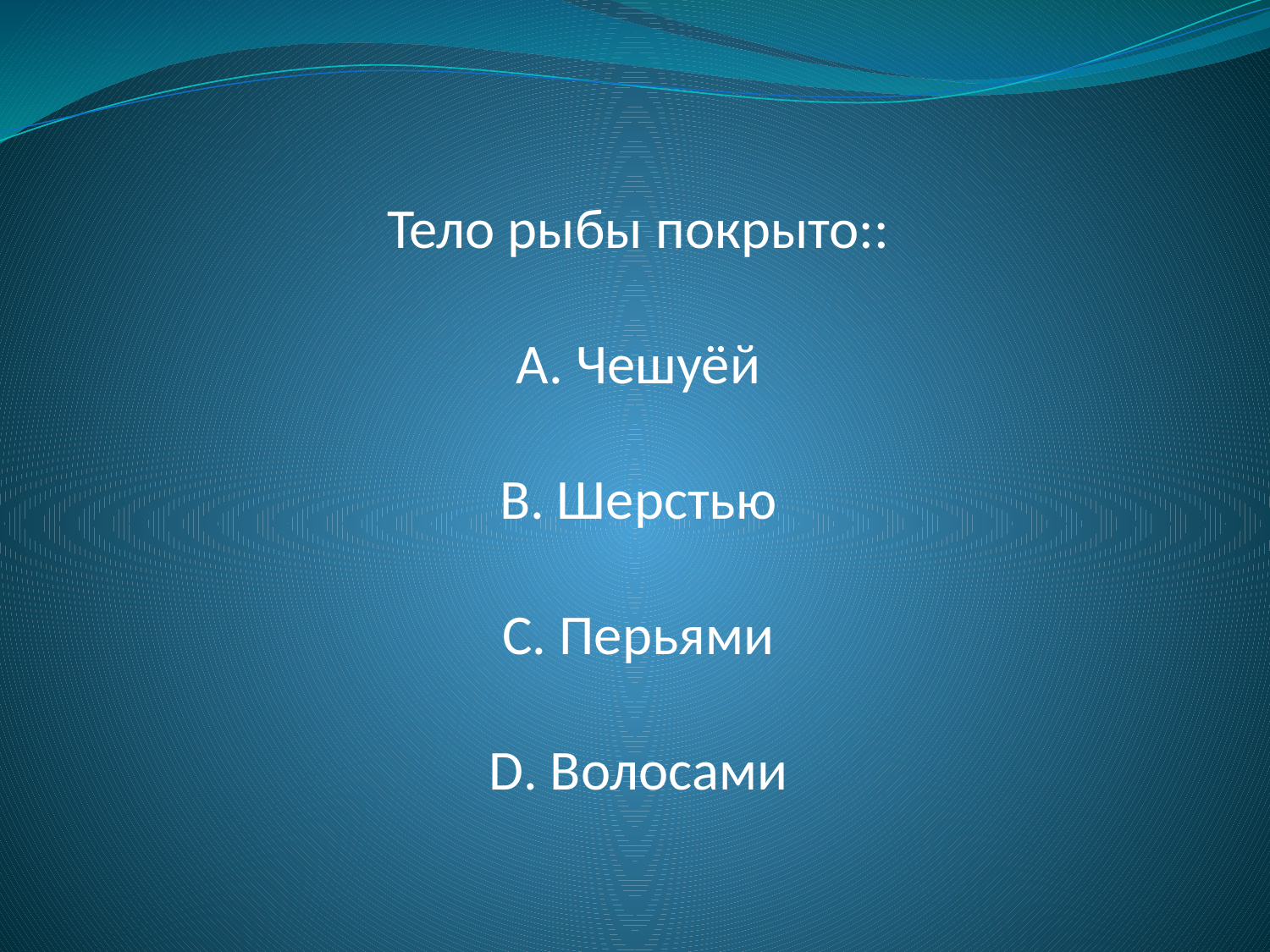

Тело рыбы покрыто::

А. Чешуёй

В. Шерстью

С. Перьями

D. Волосами